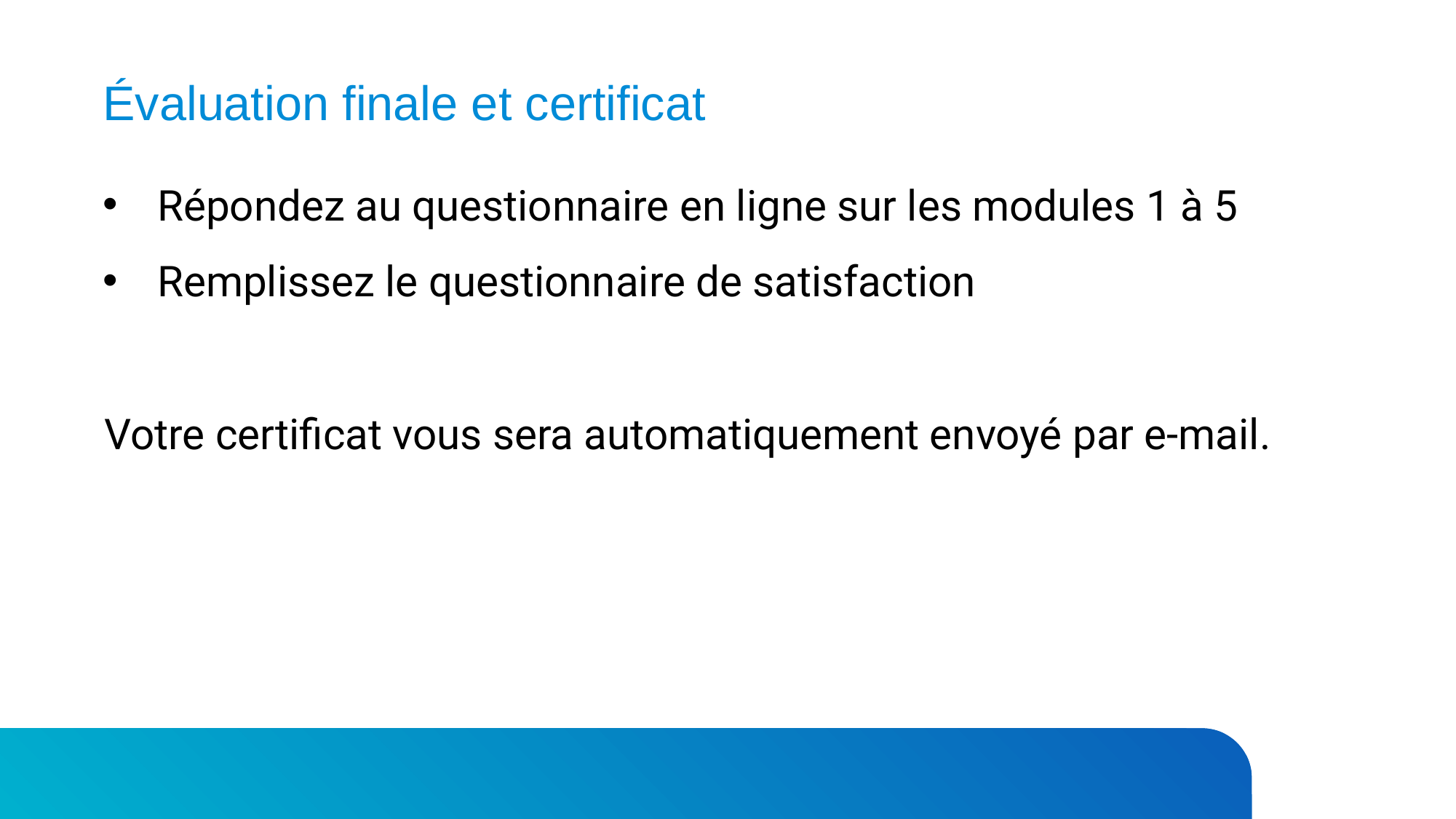

# Évaluation finale et certificat
Répondez au questionnaire en ligne sur les modules 1 à 5
Remplissez le questionnaire de satisfaction

Votre certificat vous sera automatiquement envoyé par e-mail.